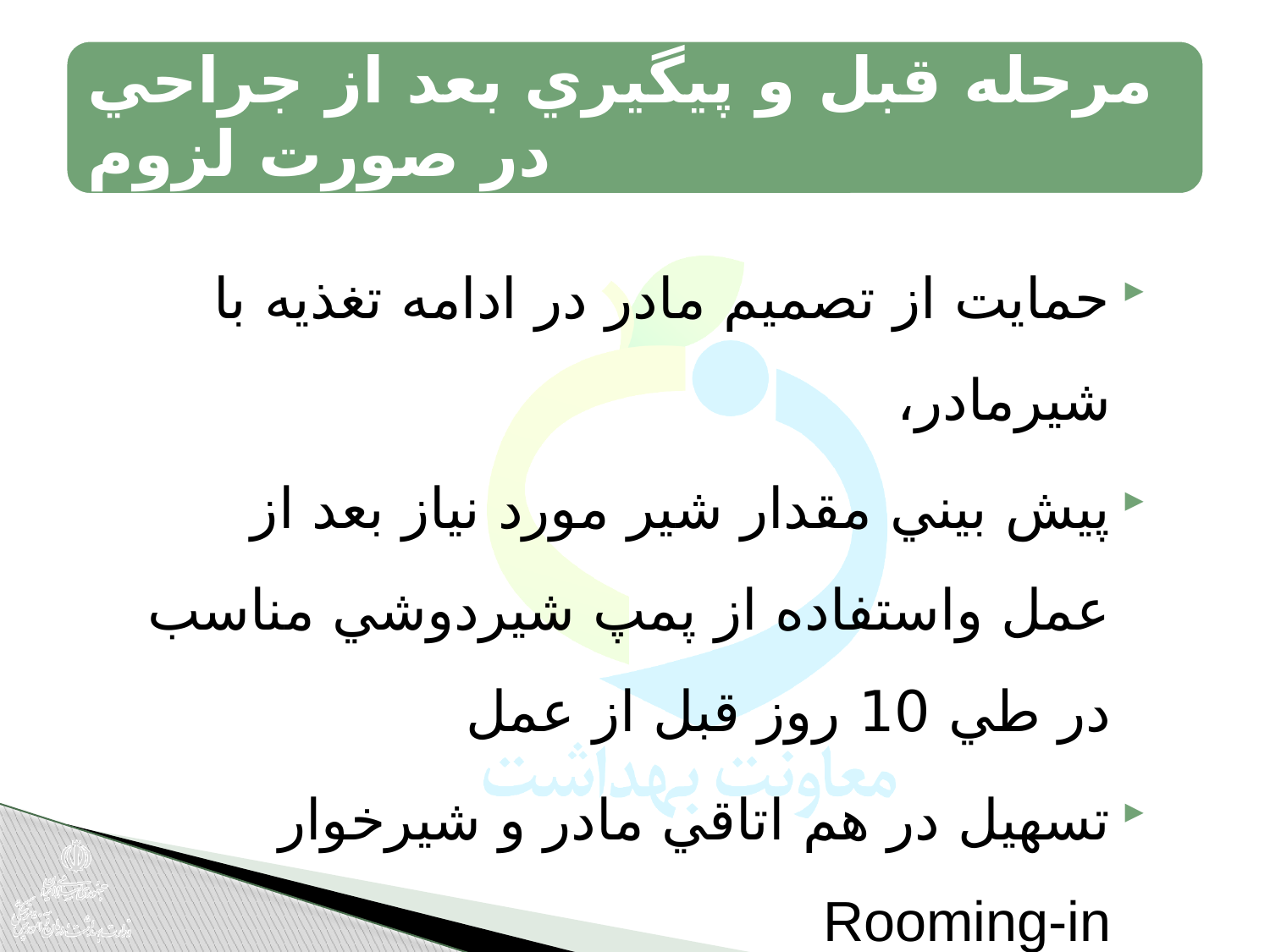

مرحله قبل و پيگيري بعد از جراحي در صورت لزوم
حمايت از تصميم مادر در ادامه تغذيه با شيرمادر،
پيش بيني مقدار شير مورد نياز بعد از عمل واستفاده از پمپ شيردوشي مناسب در طي 10 روز قبل از عمل
تسهيل در هم اتاقي مادر و شيرخوار Rooming-in